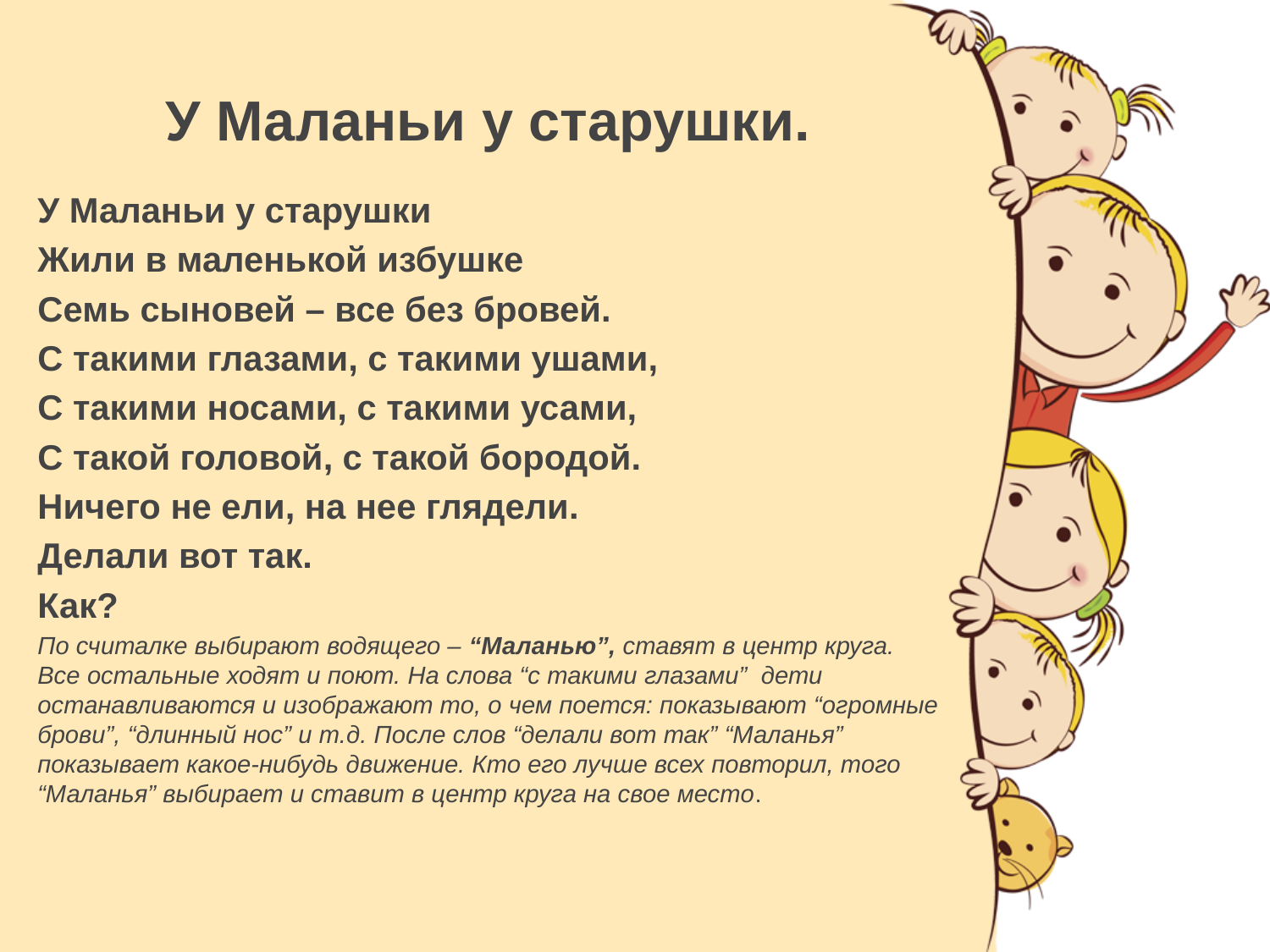

# У Маланьи у старушки.

У Маланьи у старушки
Жили в маленькой избушке
Семь сыновей – все без бровей.
С такими глазами, с такими ушами,
С такими носами, с такими усами,
С такой головой, с такой бородой.
Ничего не ели, на нее глядели.
Делали вот так.
Как?
По считалке выбирают водящего – “Маланью”, ставят в центр круга. Все остальные ходят и поют. На слова “с такими глазами”  дети останавливаются и изображают то, о чем поется: показывают “огромные брови”, “длинный нос” и т.д. После слов “делали вот так” “Маланья” показывает какое-нибудь движение. Кто его лучше всех повторил, того “Маланья” выбирает и ставит в центр круга на свое место.